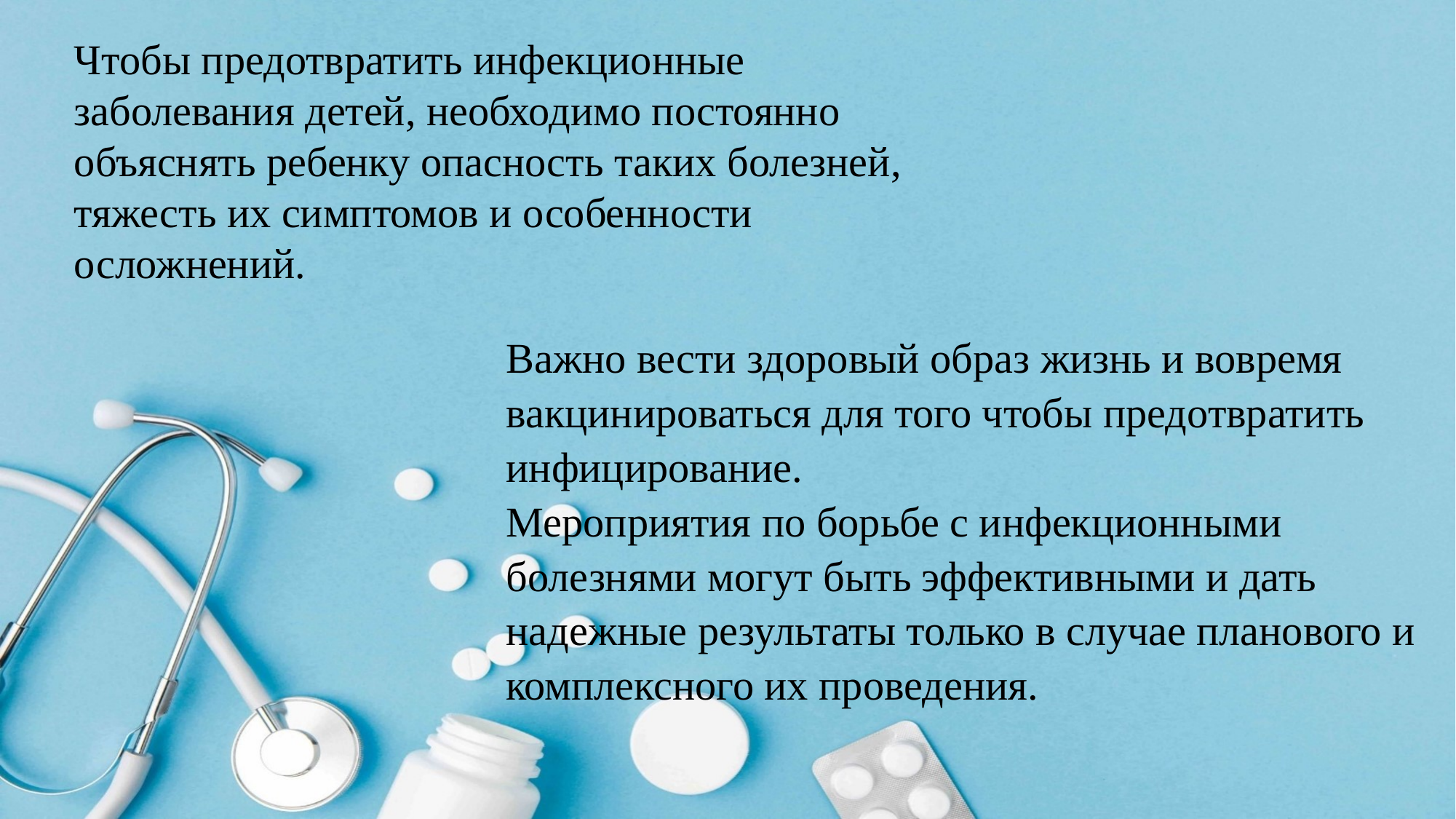

Чтобы предотвратить инфекционные заболевания детей, необходимо постоянно объяснять ребенку опасность таких болезней, тяжесть их симптомов и особенности осложнений.
Важно вести здоровый образ жизнь и вовремя вакцинироваться для того чтобы предотвратить инфицирование.
Мероприятия по борьбе с инфекционными болезнями могут быть эффективными и дать надежные результаты только в случае планового и комплексного их проведения.